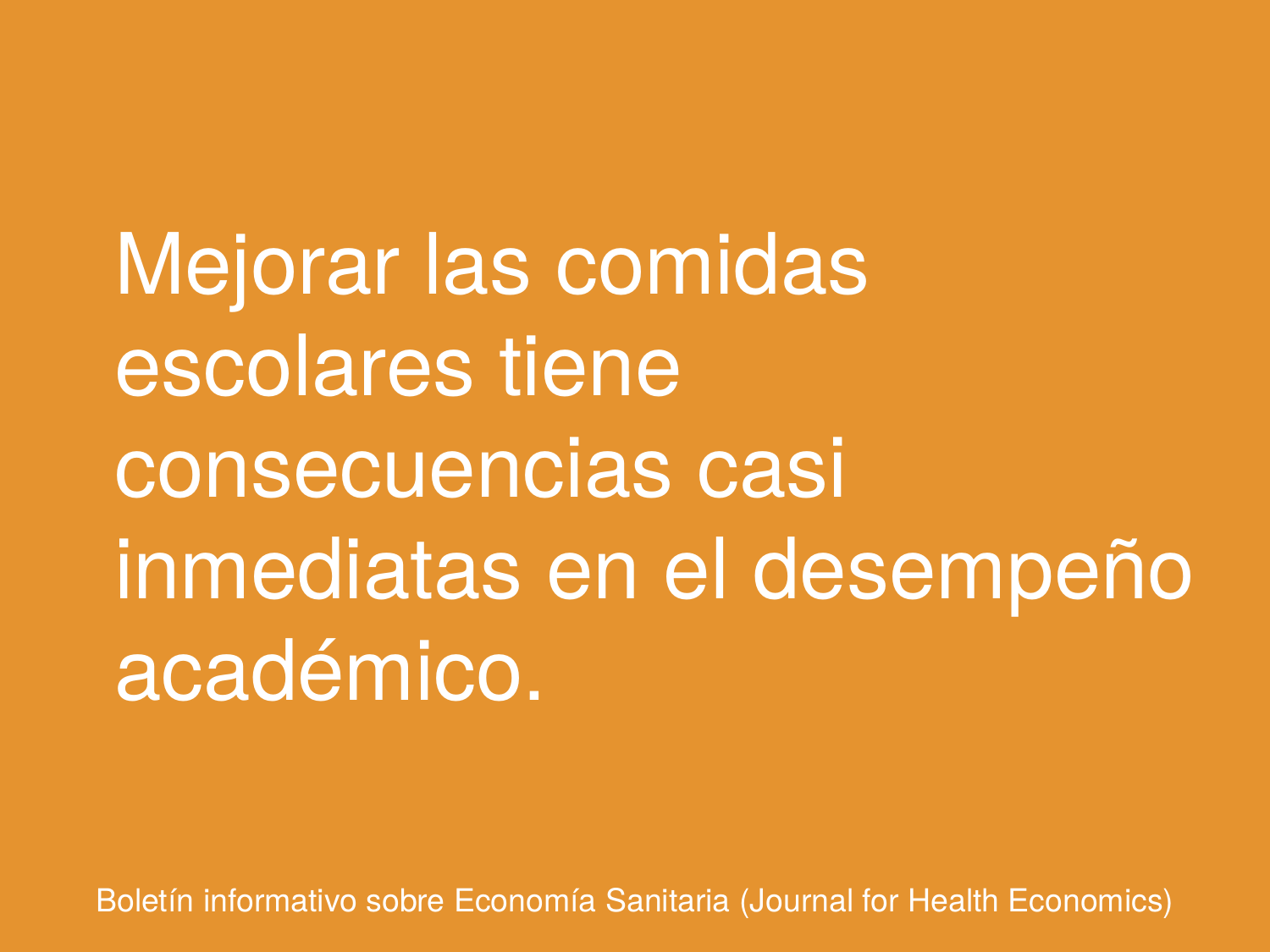

Mejorar las comidas escolares tiene consecuencias casi inmediatas en el desempeño académico.
Boletín informativo sobre Economía Sanitaria (Journal for Health Economics)